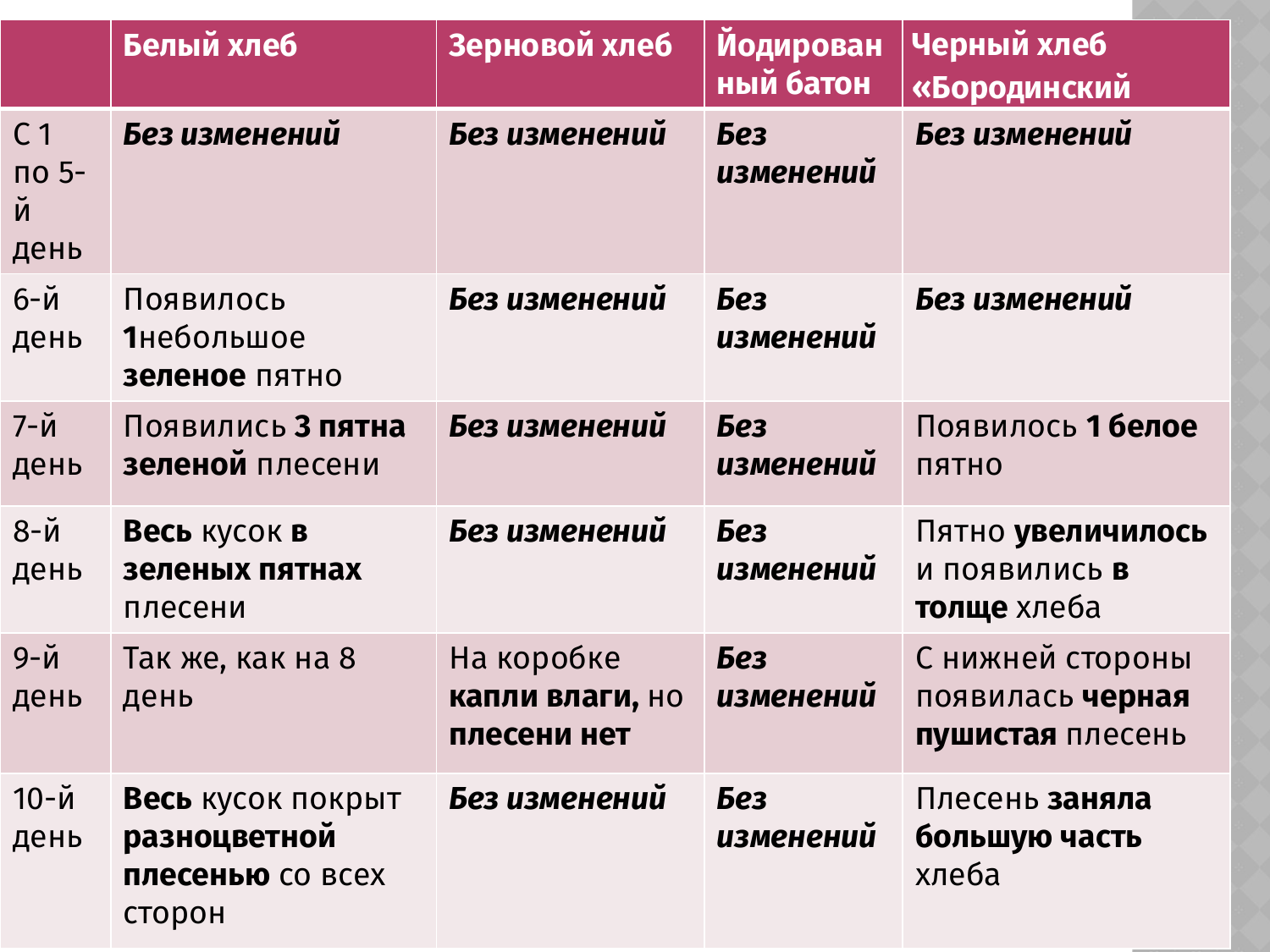

|  | Белый хлеб | Зерновой хлеб | Йодированный батон | Черный хлеб «Бородинский |
| --- | --- | --- | --- | --- |
| С 1 по 5-й день | Без изменений | Без изменений | Без изменений | Без изменений |
| 6-й день | Появилось 1небольшое зеленое пятно | Без изменений | Без изменений | Без изменений |
| 7-й день | Появились 3 пятна зеленой плесени | Без изменений | Без изменений | Появилось 1 белое пятно |
| 8-й день | Весь кусок в зеленых пятнах плесени | Без изменений | Без изменений | Пятно увеличилось и появились в толще хлеба |
| 9-й день | Так же, как на 8 день | На коробке капли влаги, но плесени нет | Без изменений | С нижней стороны появилась черная пушистая плесень |
| 10-й день | Весь кусок покрыт разноцветной плесенью со всех сторон | Без изменений | Без изменений | Плесень заняла большую часть хлеба |
#